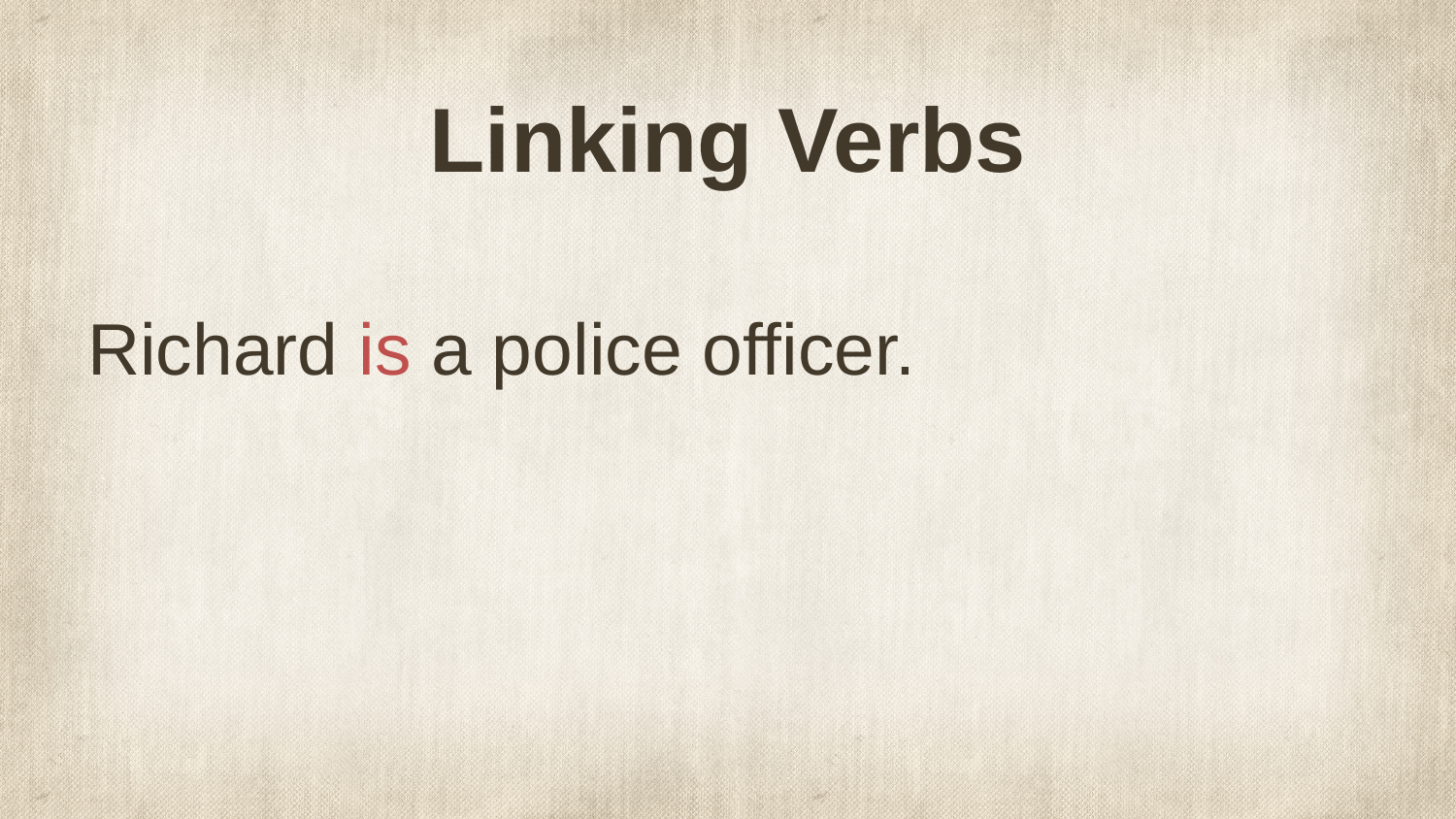

# Linking Verbs
Richard is a police officer.